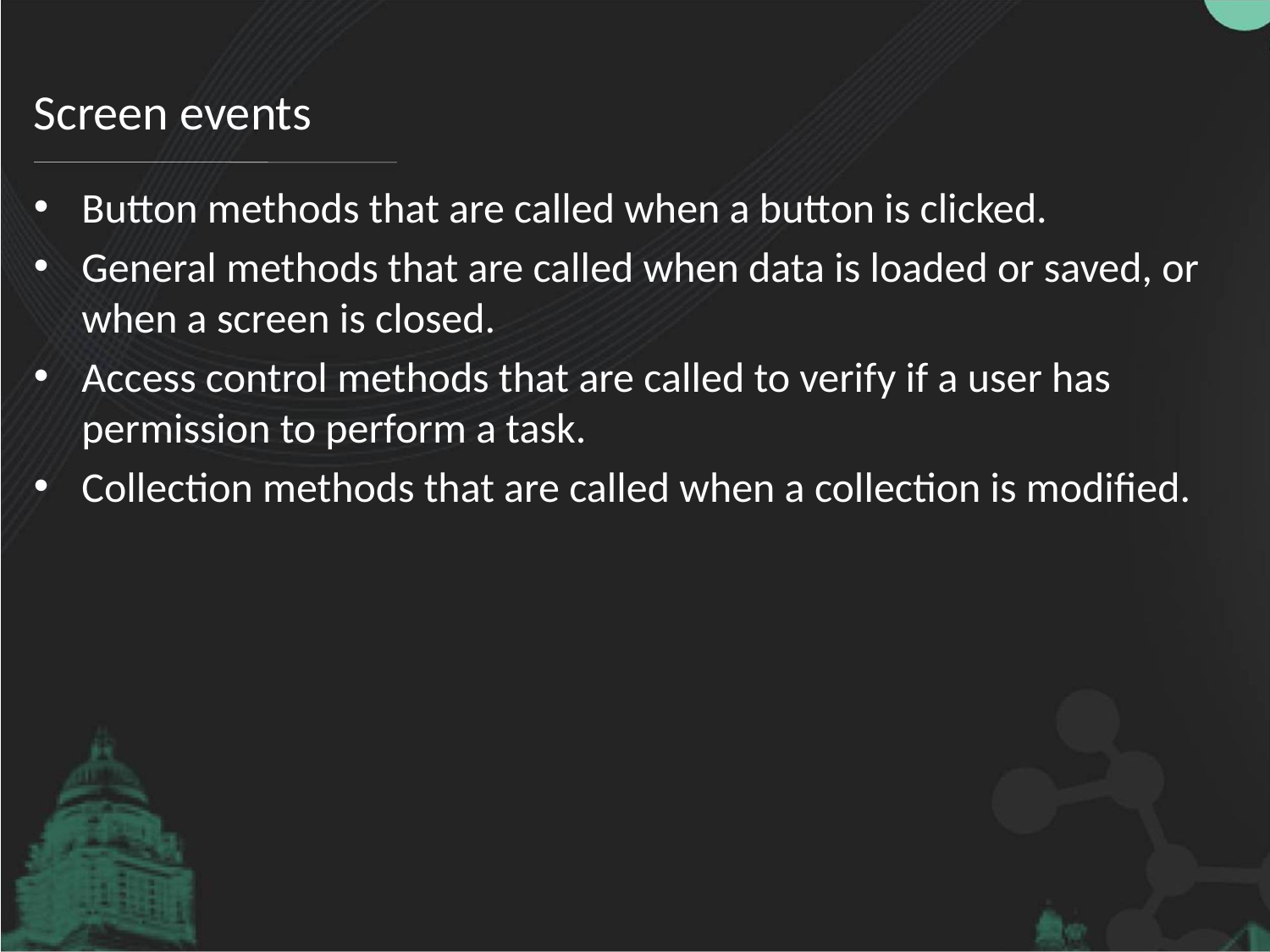

# Screen events
Button methods that are called when a button is clicked.
General methods that are called when data is loaded or saved, or when a screen is closed.
Access control methods that are called to verify if a user has permission to perform a task.
Collection methods that are called when a collection is modified.